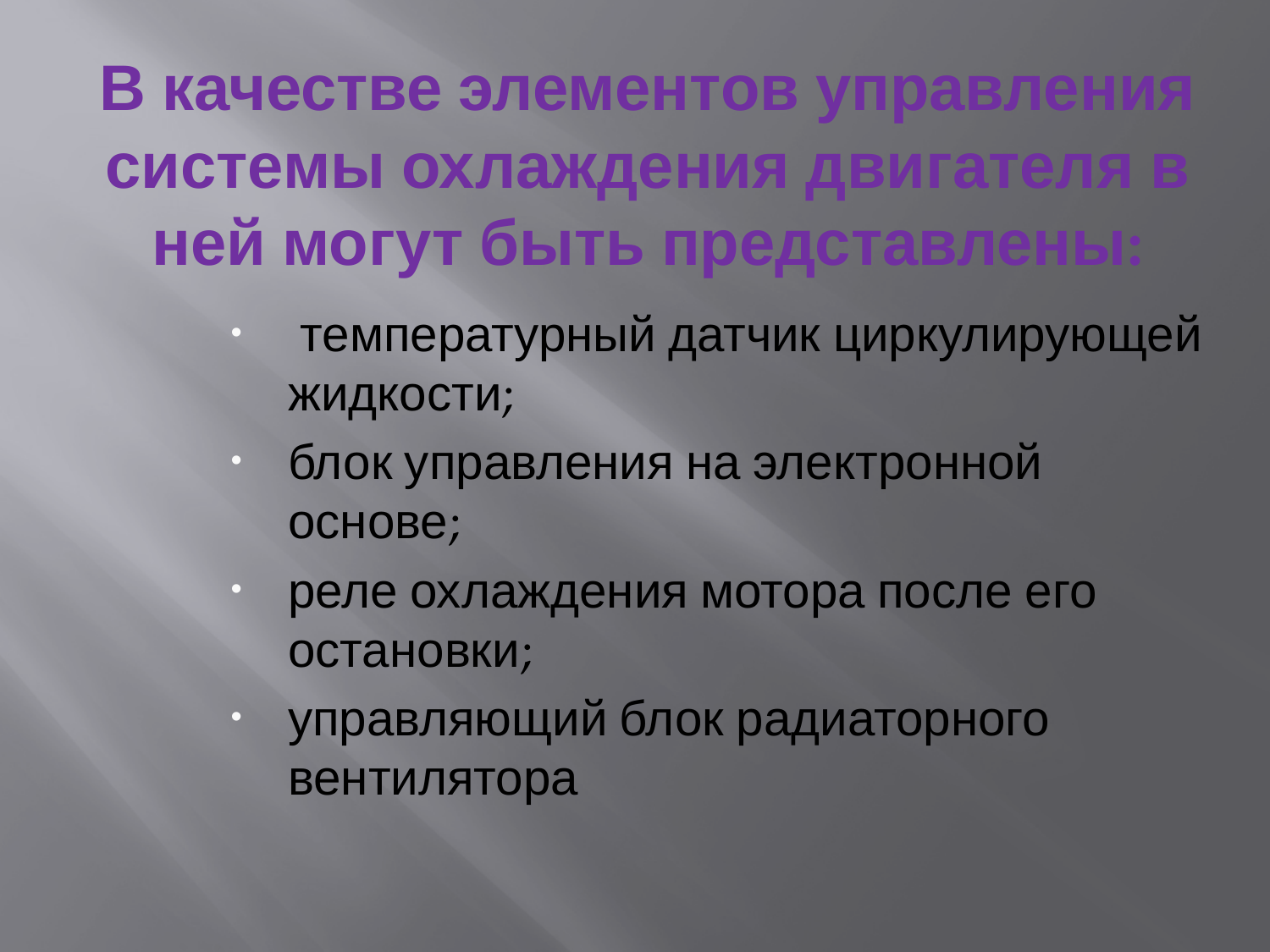

# В качестве элементов управления системы охлаждения двигателя в ней могут быть представлены:
 температурный датчик циркулирующей жидкости;
блок управления на электронной основе;
реле охлаждения мотора после его остановки;
управляющий блок радиаторного вентилятора